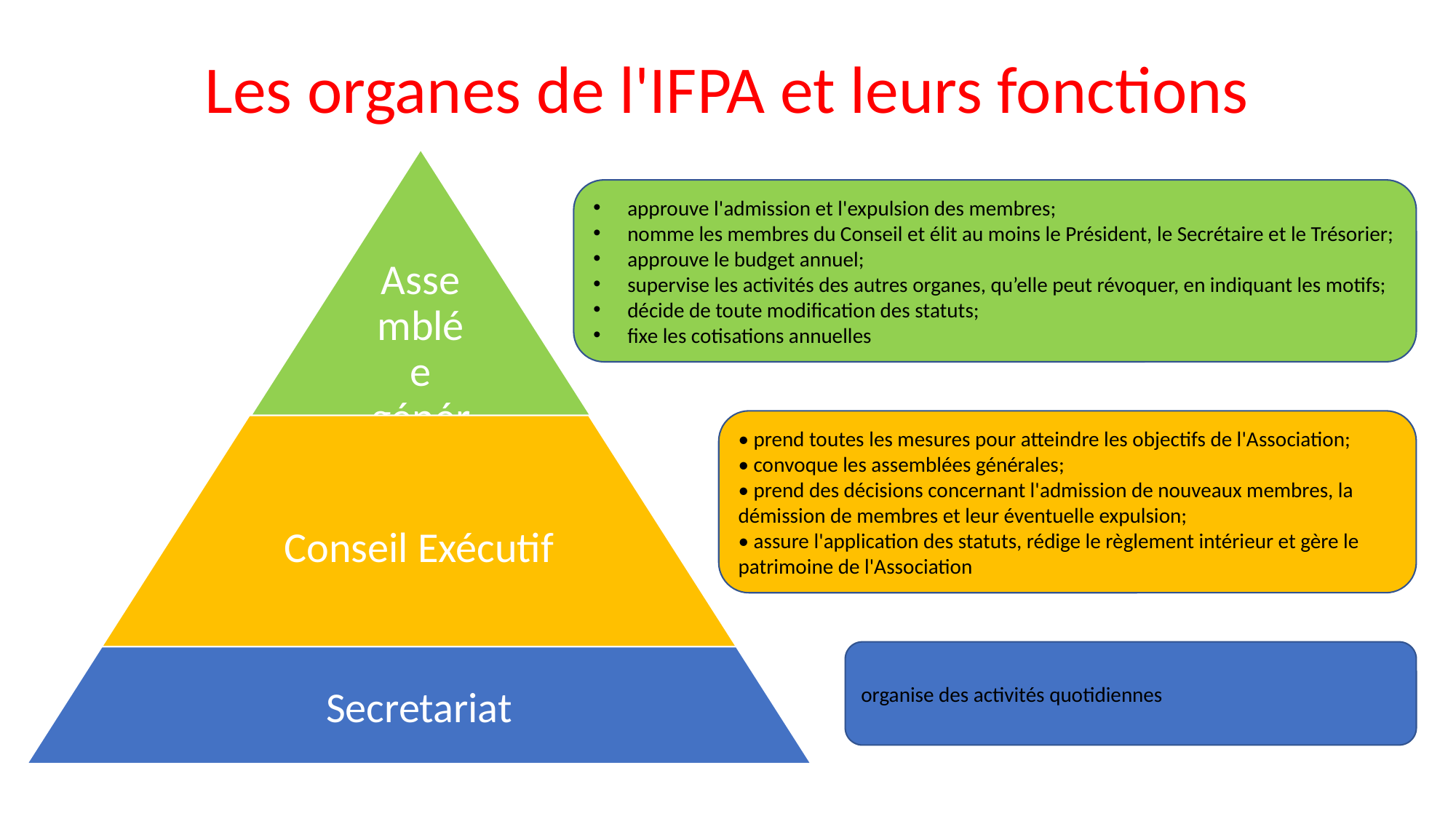

# Les organes de l'IFPA et leurs fonctions

Assemblée générale
Conseil Exécutif
Secretariat
approuve l'admission et l'expulsion des membres;
nomme les membres du Conseil et élit au moins le Président, le Secrétaire et le Trésorier;
approuve le budget annuel;
supervise les activités des autres organes, qu’elle peut révoquer, en indiquant les motifs;
décide de toute modification des statuts;
fixe les cotisations annuelles
• prend toutes les mesures pour atteindre les objectifs de l'Association;
• convoque les assemblées générales;
• prend des décisions concernant l'admission de nouveaux membres, la démission de membres et leur éventuelle expulsion;
• assure l'application des statuts, rédige le règlement intérieur et gère le patrimoine de l'Association
organise des activités quotidiennes